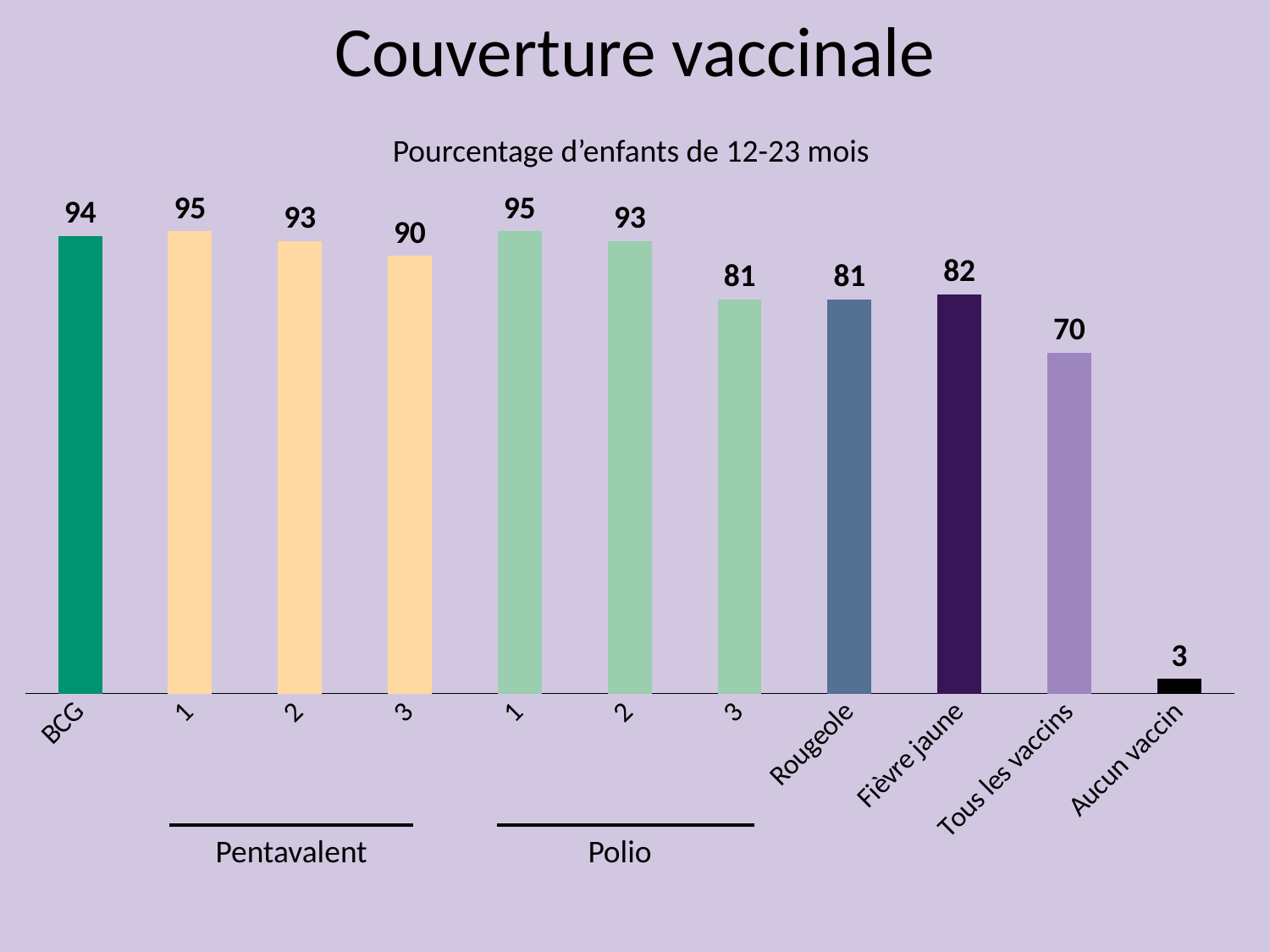

Couverture vaccinale
Pourcentage d’enfants de 12-23 mois

### Chart

| Category | Series 1 |
|---|---|
| BCG | 94.0 |
| 1 | 95.0 |
| 2 | 93.0 |
| 3 | 90.0 |
| 1 | 95.0 |
| 2 | 93.0 |
| 3 | 81.0 |
| Rougeole | 81.0 |
| Fièvre jaune | 82.0 |
| Tous les vaccins | 70.0 |
| Aucun vaccin | 3.0 |
Pentavalent
Polio